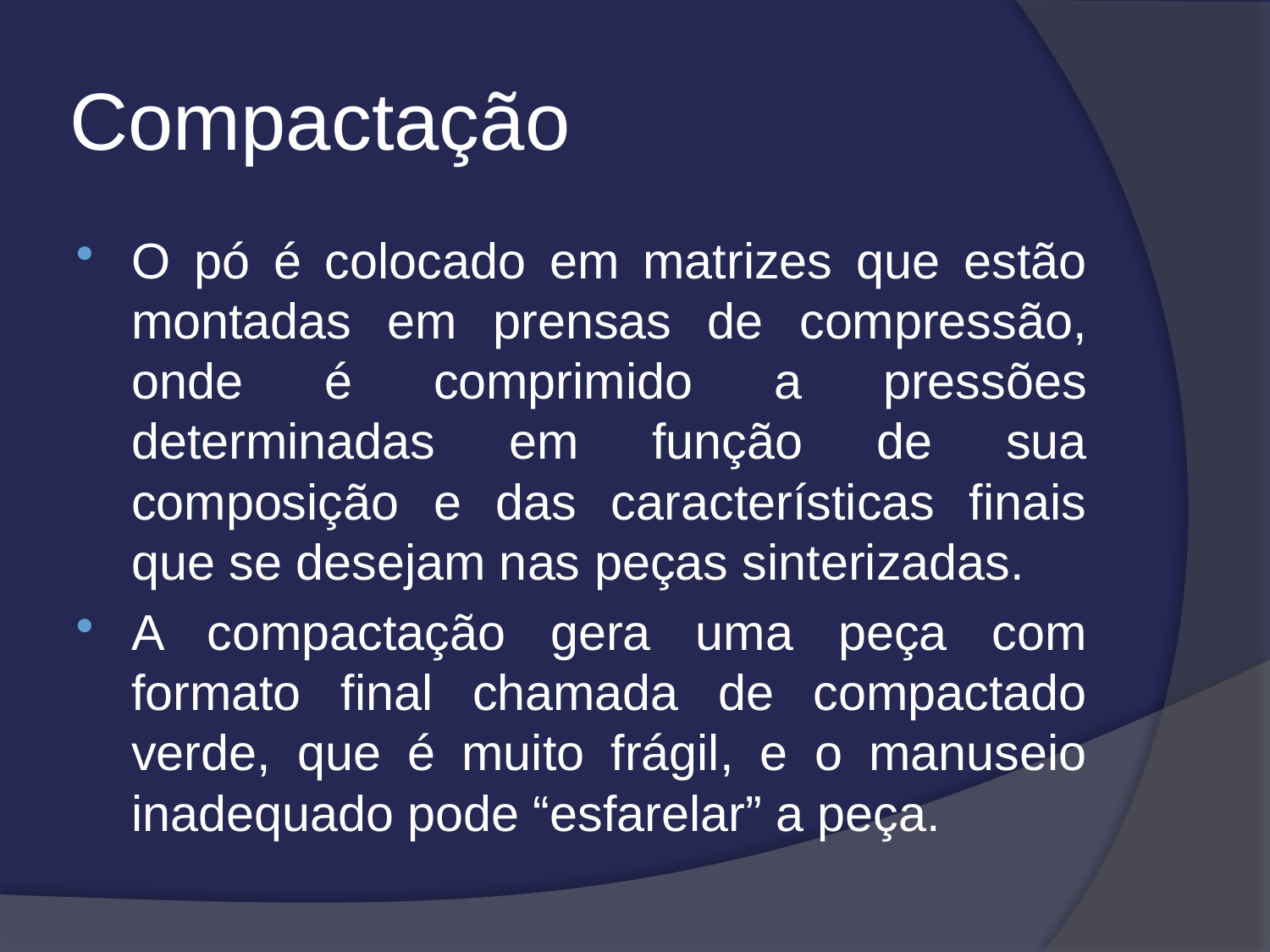

# Compactação
O pó é colocado em matrizes que estão montadas em prensas de compressão, onde é comprimido a pressões determinadas em função de sua composição e das características finais que se desejam nas peças sinterizadas.
A compactação gera uma peça com formato final chamada de compactado verde, que é muito frágil, e o manuseio inadequado pode “esfarelar” a peça.